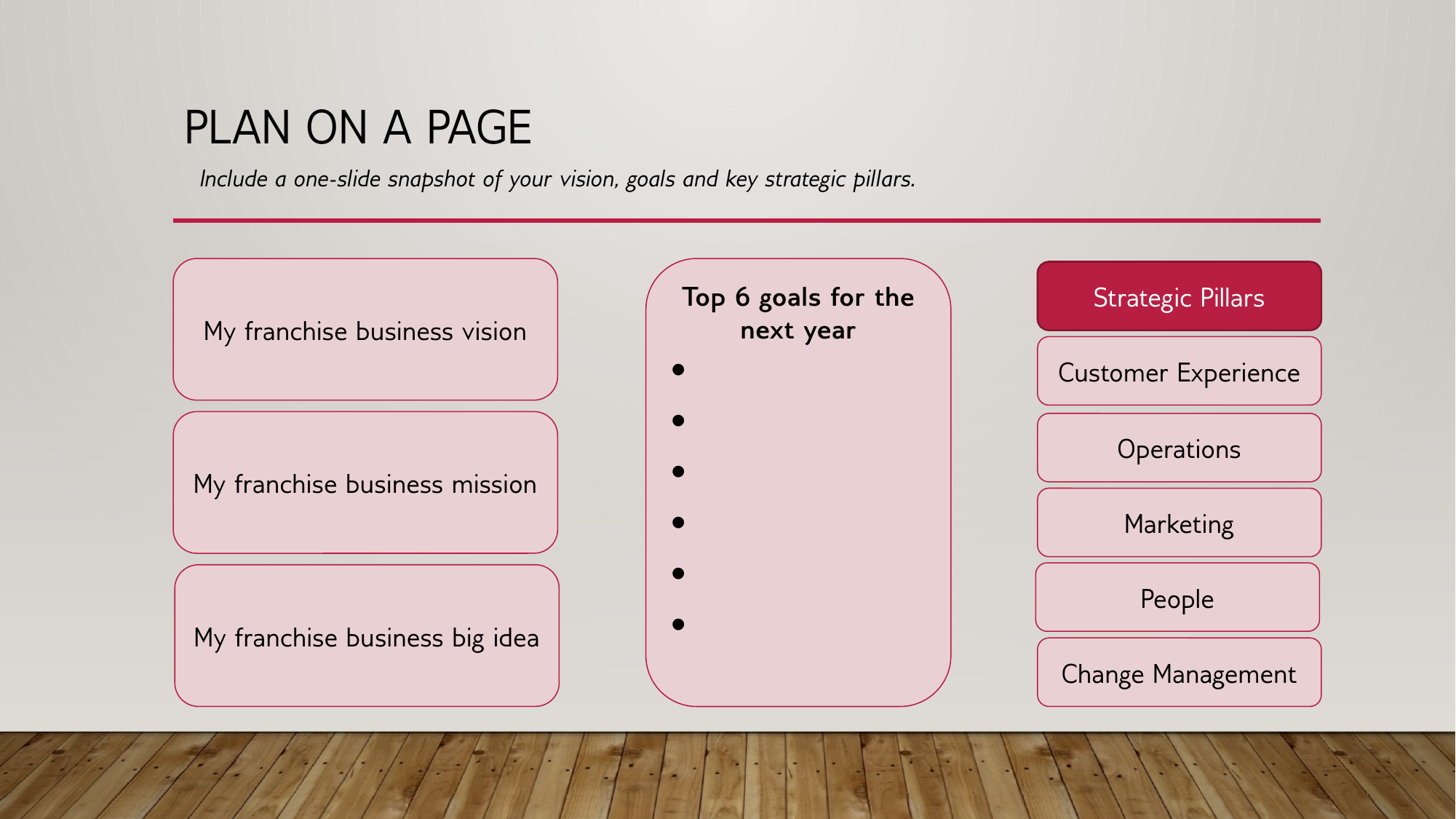

# Plan on a page
Include a one-slide snapshot of your vision, goals and key strategic pillars.
Top 6 goals for the next year

My franchise business vision
Strategic Pillars
Customer Experience
My franchise business mission
Operations
Marketing
People
My franchise business big idea
Change Management